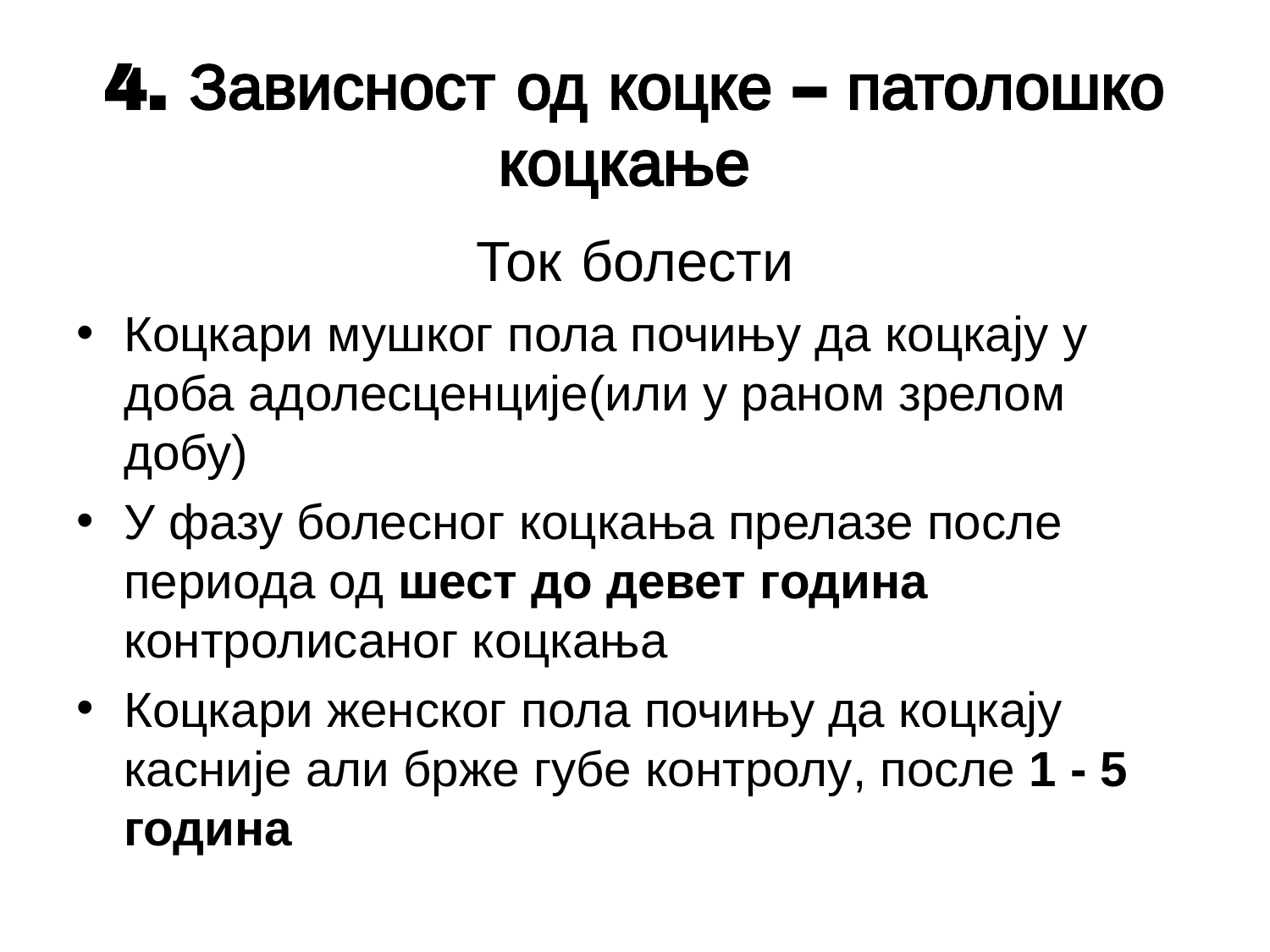

4. Зависност од коцке – патолошко коцкање
# Ток болести
Коцкари мушког пола почињу да коцкају у доба адолесценције(или у раном зрелом добу)
У фазу болесног коцкања прелазе после периода од шест до девет година контролисаног коцкања
Коцкари женског пола почињу да коцкају касније али брже губе контролу, после 1 - 5 година